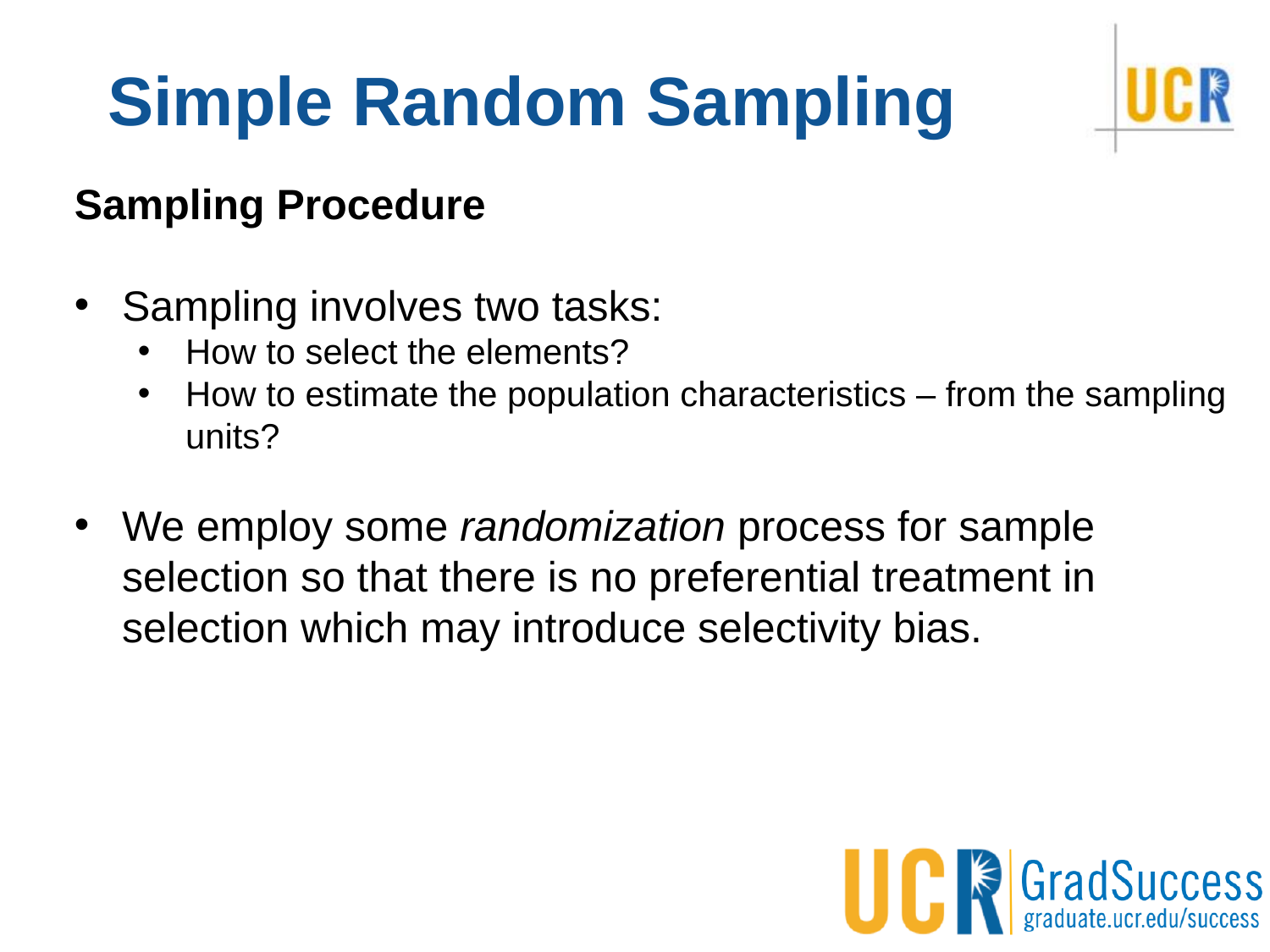

# Simple Random Sampling
Sampling Procedure

Sampling involves two tasks:
How to select the elements?
How to estimate the population characteristics – from the sampling units?

We employ some randomization process for sample selection so that there is no preferential treatment in selection which may introduce selectivity bias.